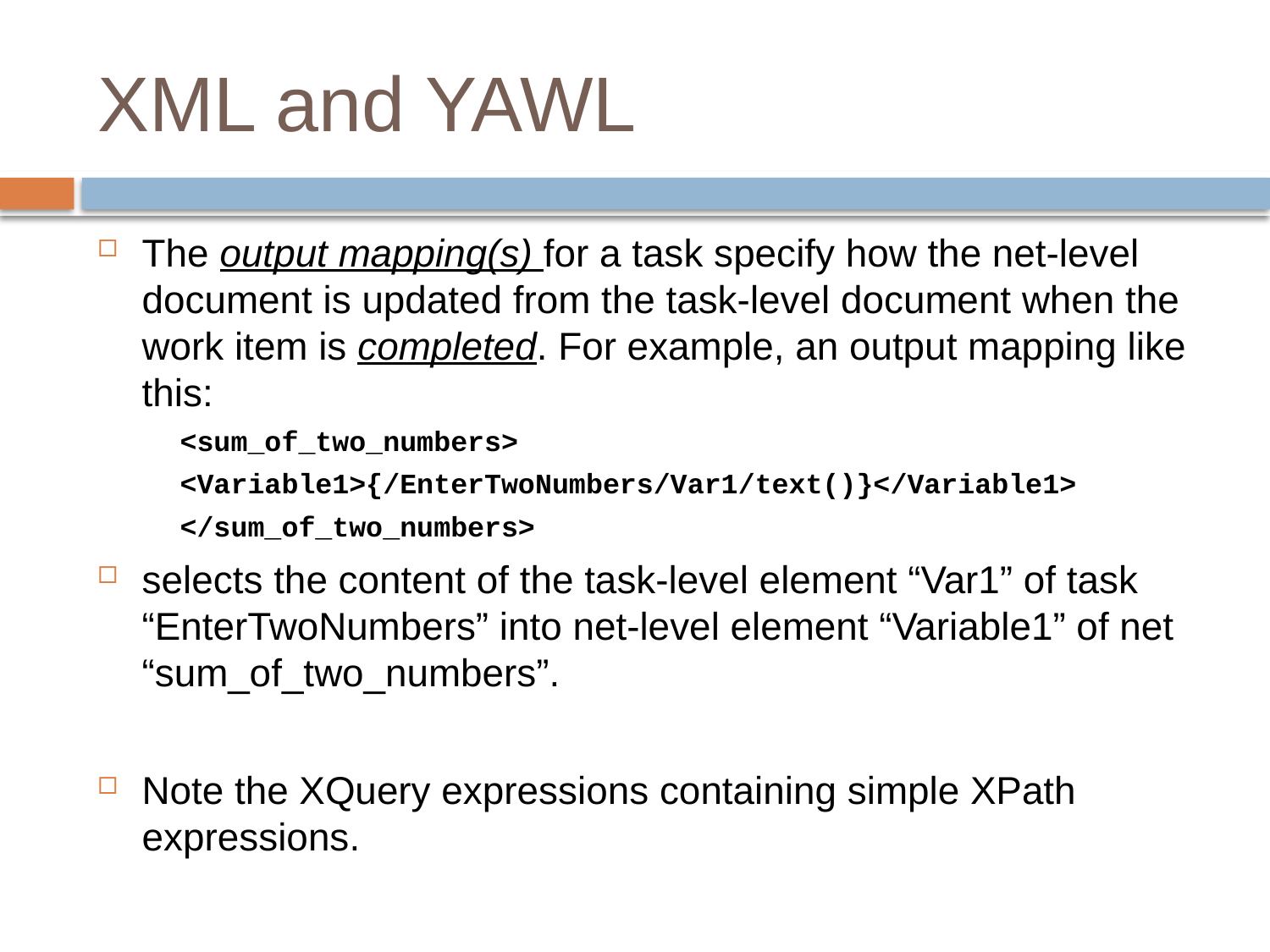

# XML and YAWL
The output mapping(s) for a task specify how the net-level document is updated from the task-level document when the work item is completed. For example, an output mapping like this:
<sum_of_two_numbers>
<Variable1>{/EnterTwoNumbers/Var1/text()}</Variable1>
</sum_of_two_numbers>
selects the content of the task-level element “Var1” of task “EnterTwoNumbers” into net-level element “Variable1” of net “sum_of_two_numbers”.

Note the XQuery expressions containing simple XPath expressions.